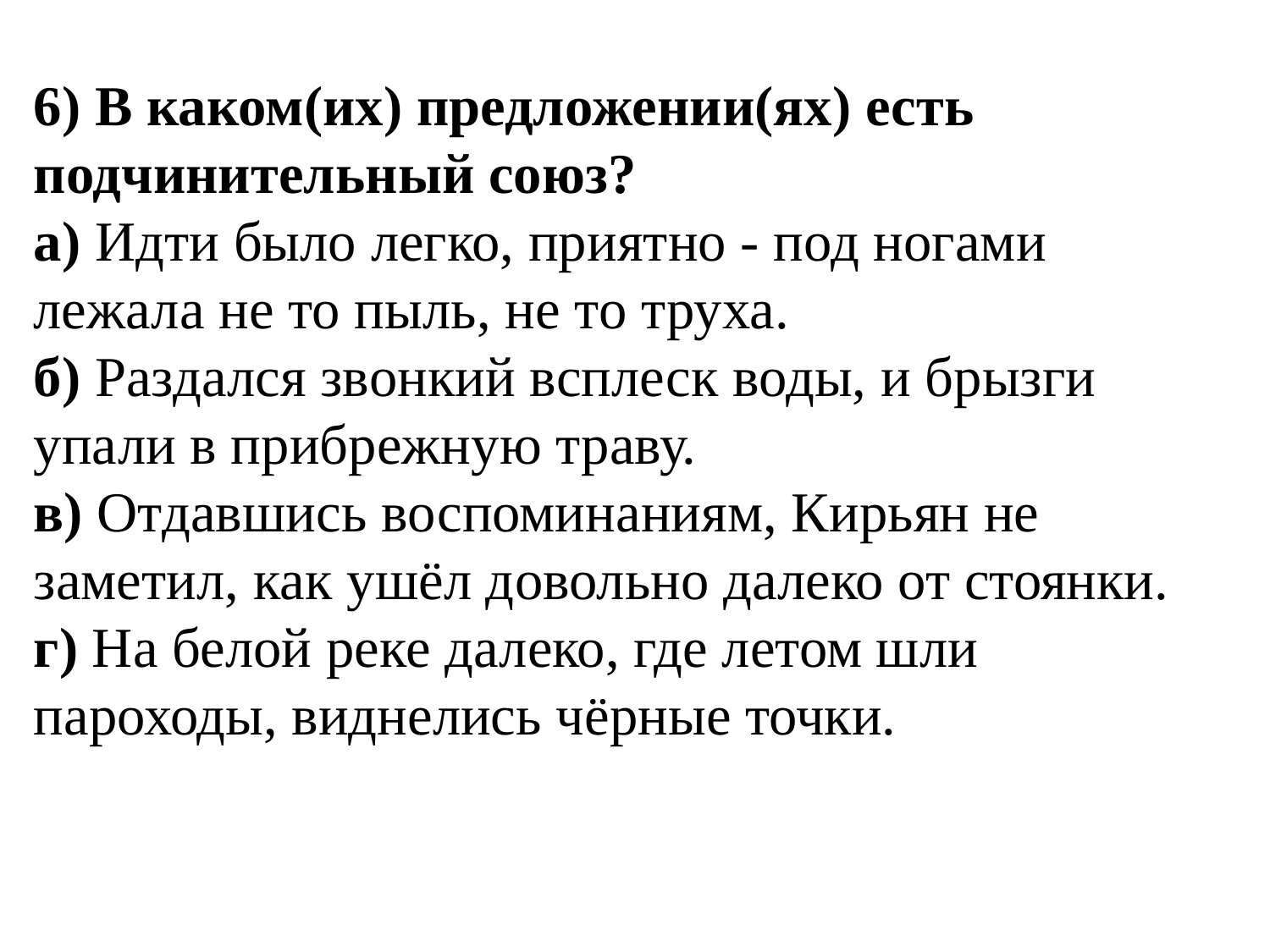

6) В каком(их) предложении(ях) есть подчинительный союз?
а) Идти было легко, приятно - под ногами
лежала не то пыль, не то труха.
б) Раздался звонкий всплеск воды, и брызги упали в прибрежную траву.
в) Отдавшись воспоминаниям, Кирьян не
заметил, как ушёл довольно далеко от стоянки.
г) На белой реке далеко, где летом шли пароходы, виднелись чёрные точки.